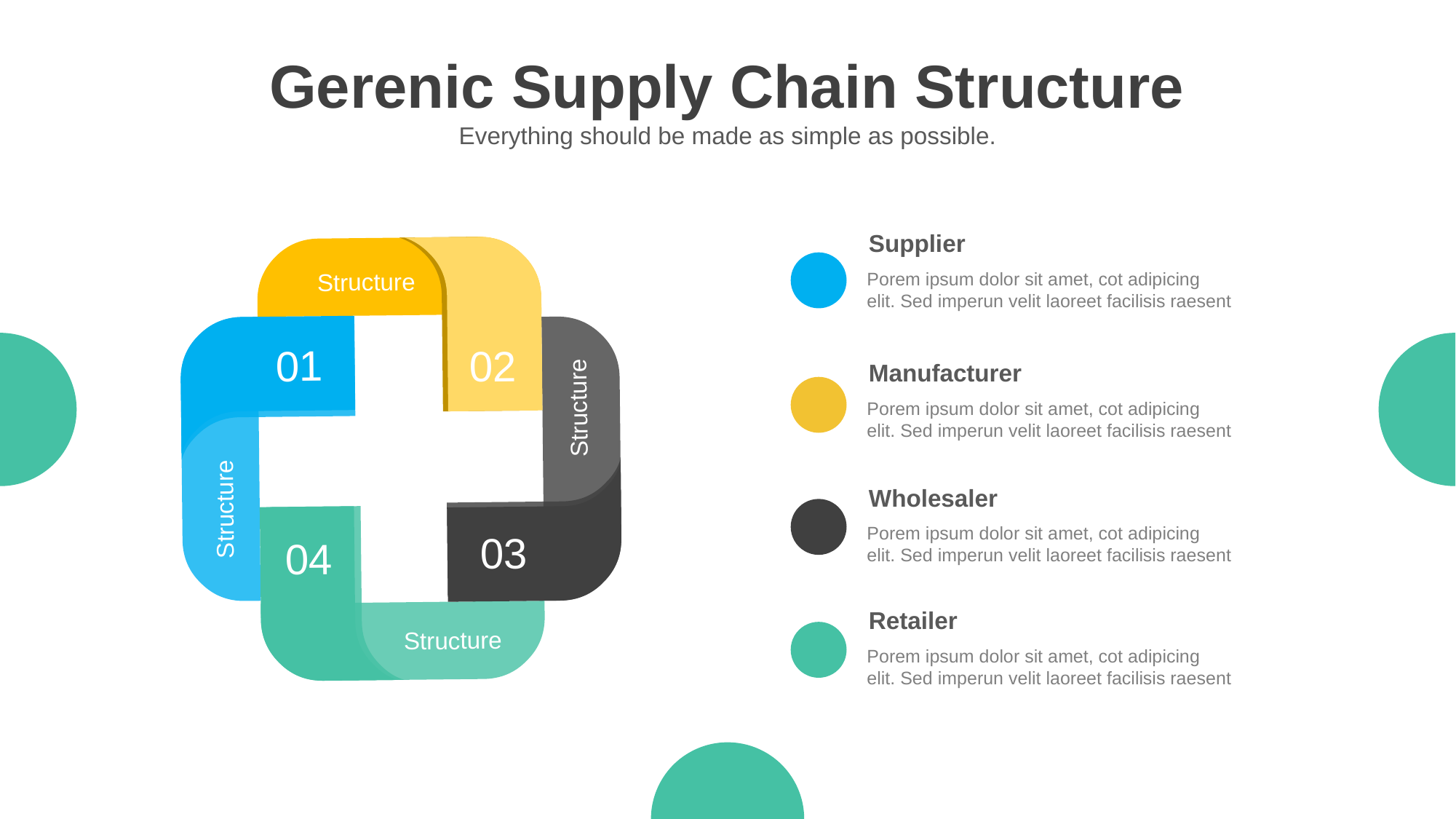

Gerenic Supply Chain Structure
Everything should be made as simple as possible.
Supplier
Porem ipsum dolor sit amet, cot adipicing elit. Sed imperun velit laoreet facilisis raesent

Structure
01
02
Manufacturer
Porem ipsum dolor sit amet, cot adipicing elit. Sed imperun velit laoreet facilisis raesent

Structure
Wholesaler
Porem ipsum dolor sit amet, cot adipicing elit. Sed imperun velit laoreet facilisis raesent
Structure

03
04
Retailer
Porem ipsum dolor sit amet, cot adipicing elit. Sed imperun velit laoreet facilisis raesent
Structure